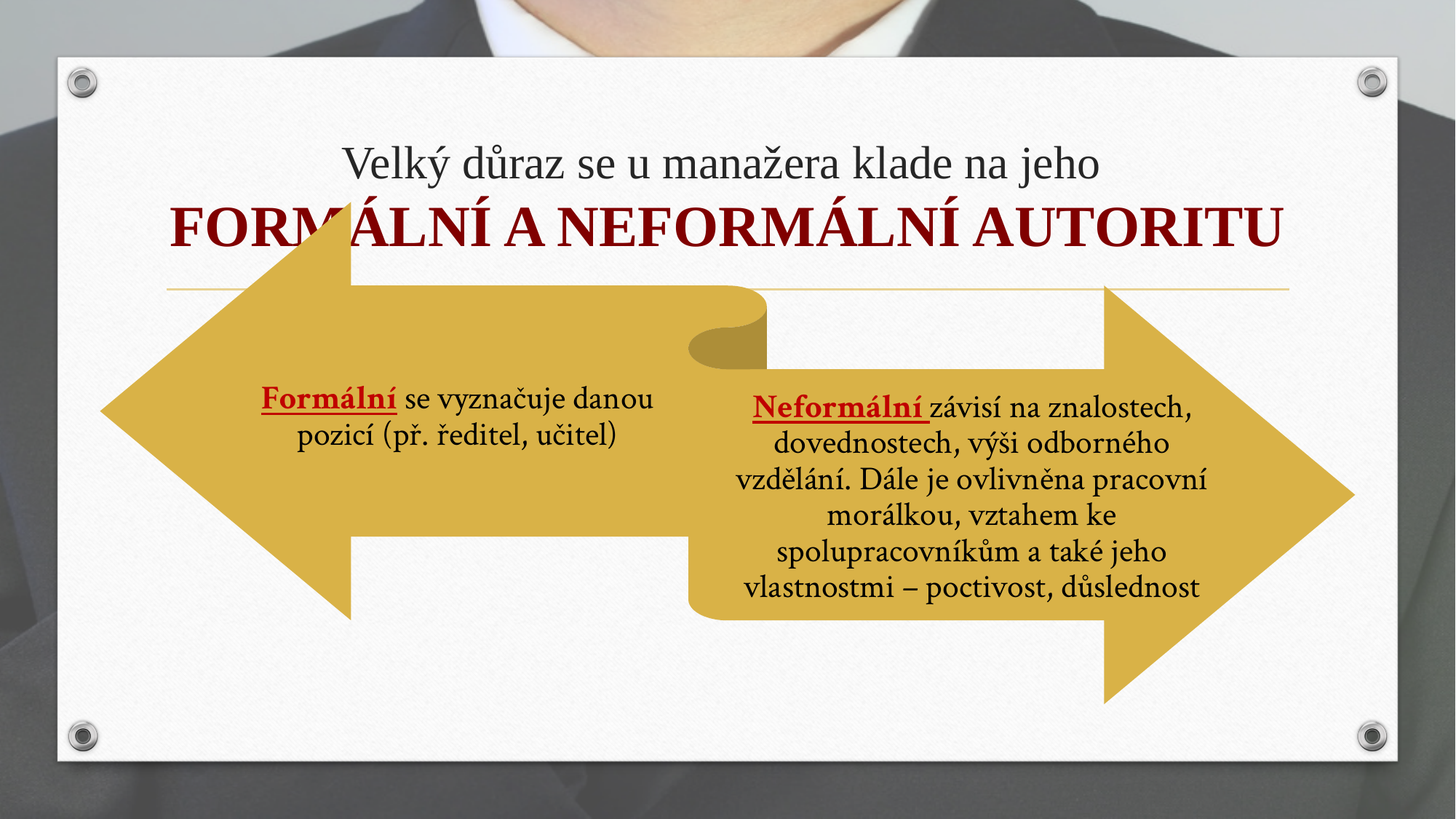

# Velký důraz se u manažera klade na jeho FORMÁLNÍ A NEFORMÁLNÍ AUTORITU
Formální se vyznačuje danou pozicí (př. ředitel, učitel)
Neformální závisí na znalostech, dovednostech, výši odborného vzdělání. Dále je ovlivněna pracovní morálkou, vztahem ke spolupracovníkům a také jeho vlastnostmi – poctivost, důslednost